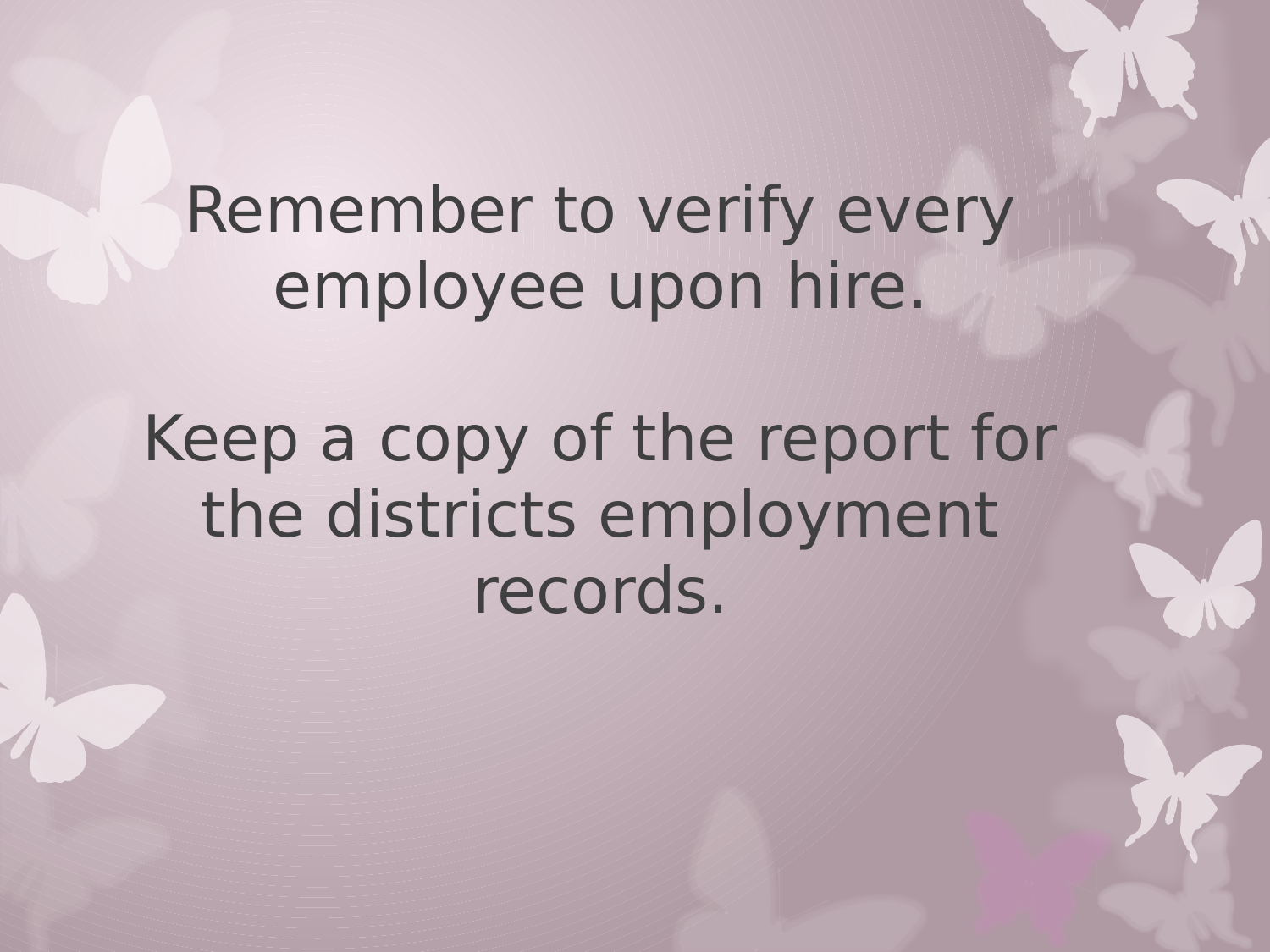

# Remember to verify every employee upon hire. Keep a copy of the report for the districts employment records.